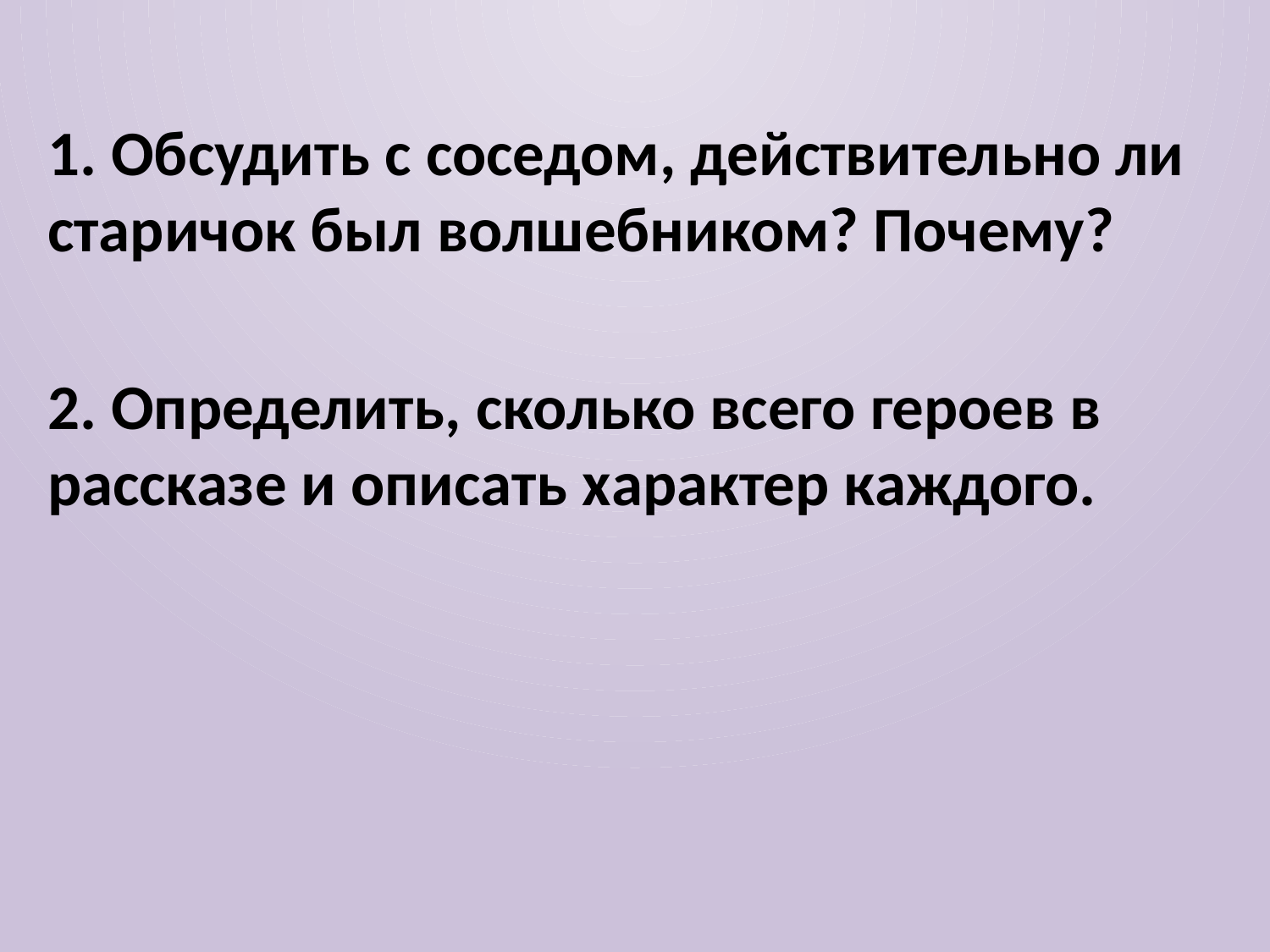

1. Обсудить с соседом, действительно ли старичок был волшебником? Почему?

2. Определить, сколько всего героев в рассказе и описать характер каждого.